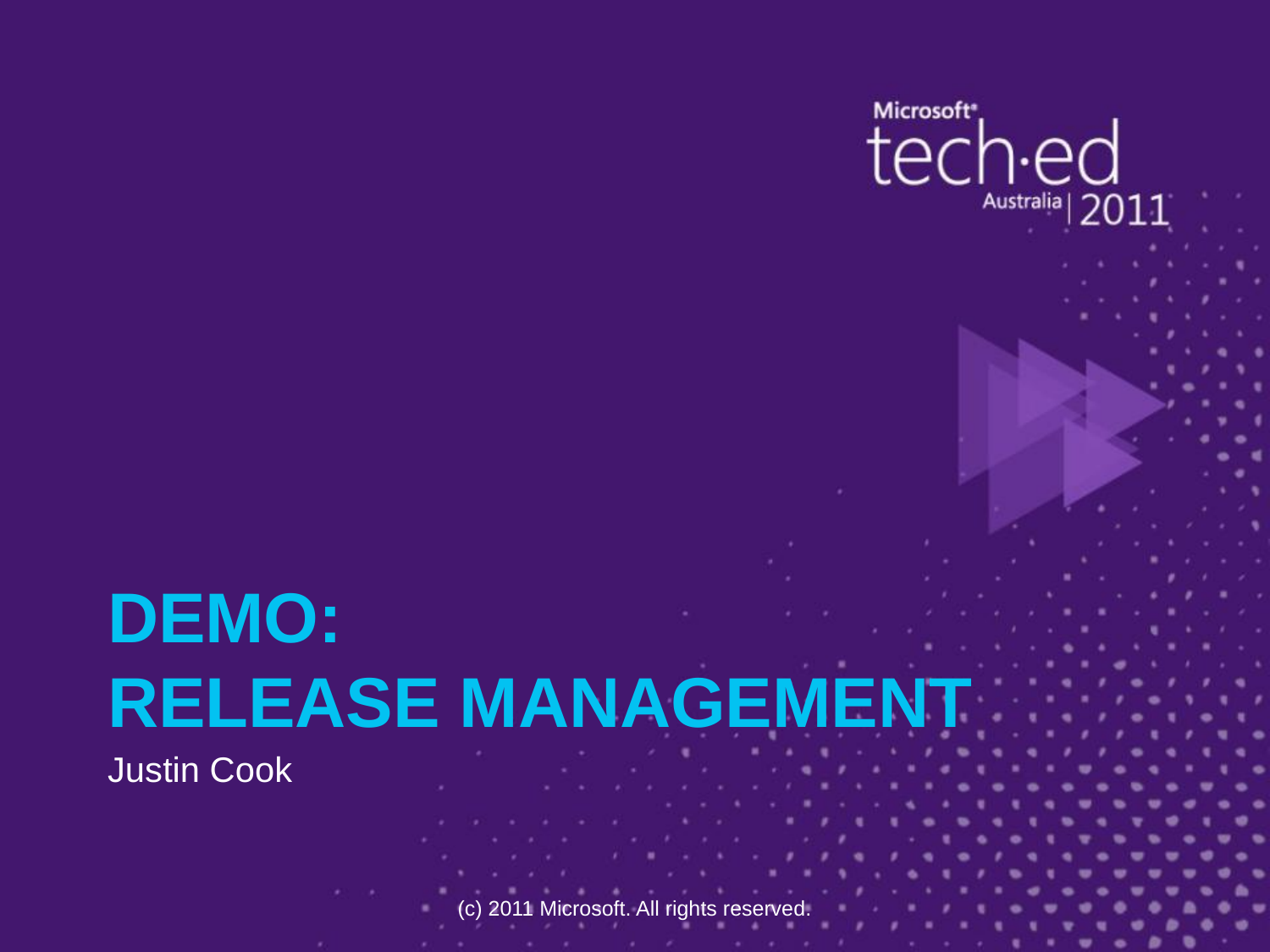

# Demo: RELEASE MANAGEMENT
Justin Cook
(c) 2011 Microsoft. All rights reserved.